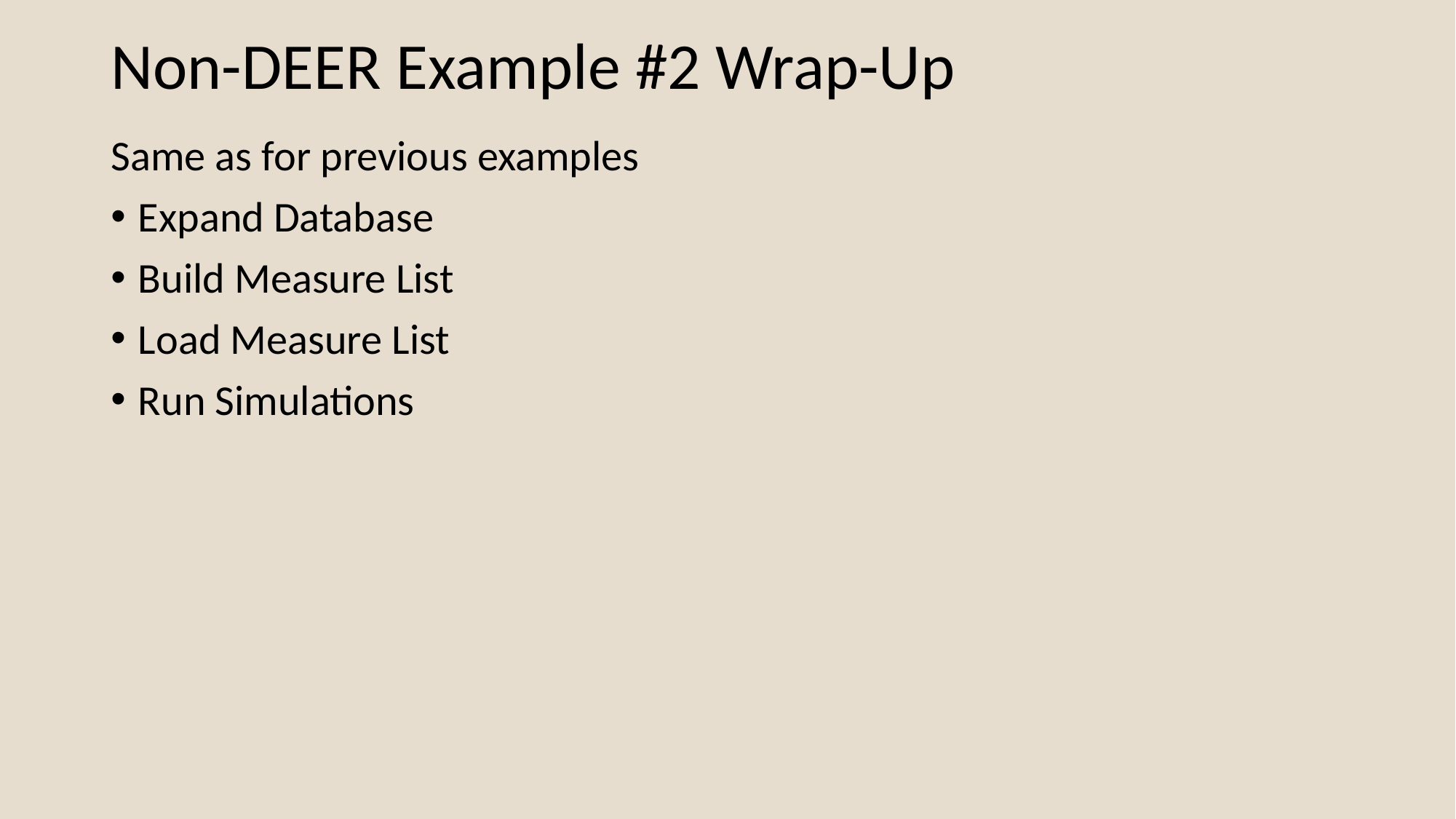

# Non-DEER Example #2 Wrap-Up
Same as for previous examples
Expand Database
Build Measure List
Load Measure List
Run Simulations